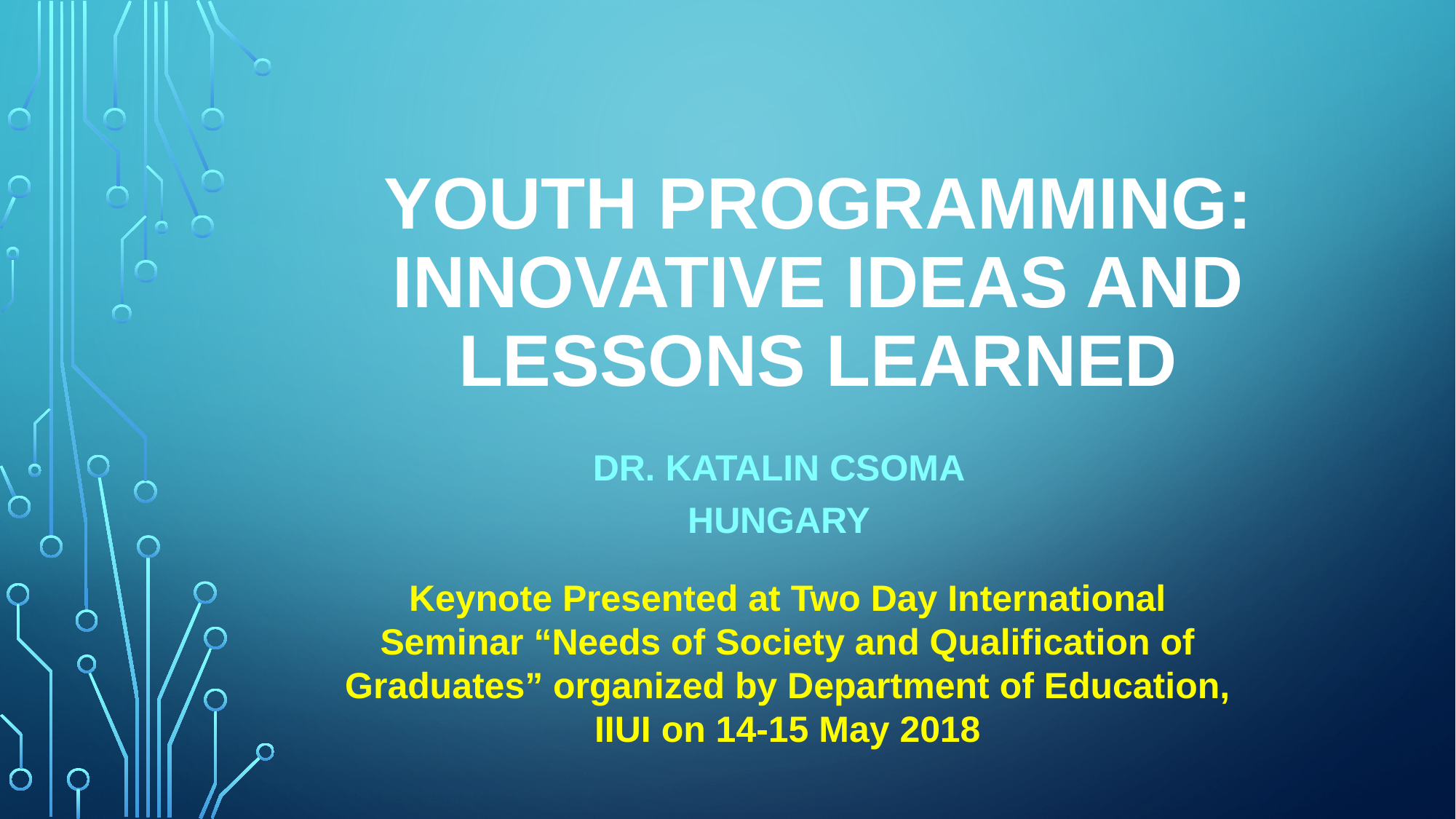

# Youth Programming: Innovative Ideas and Lessons Learned
Dr. Katalin Csoma
Hungary
Keynote Presented at Two Day International Seminar “Needs of Society and Qualification of Graduates” organized by Department of Education, IIUI on 14-15 May 2018